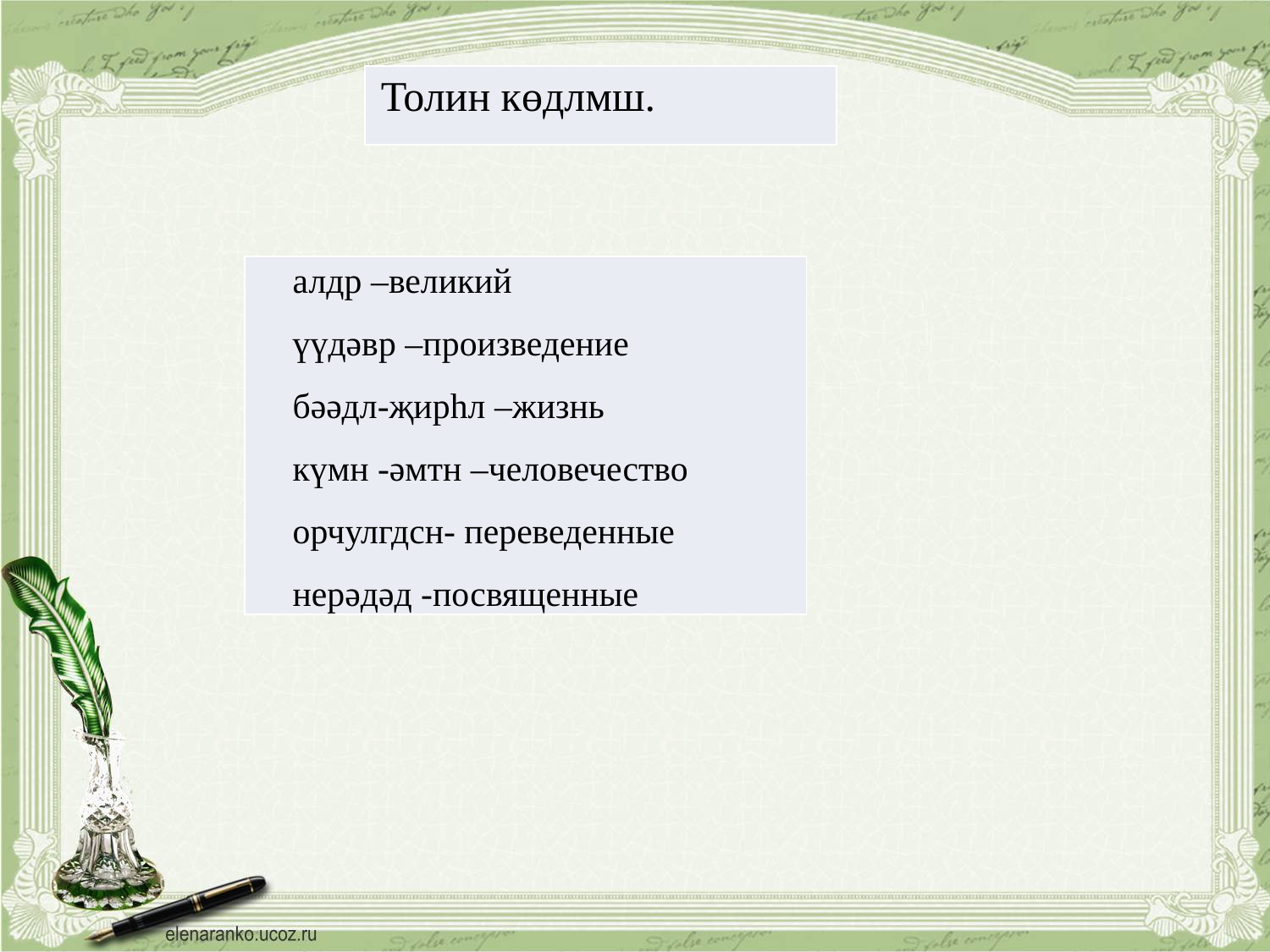

| Толин көдлмш. |
| --- |
| алдр –великий үүдәвр –произведение бәәдл-җирһл –жизнь күмн -әмтн –человечество орчулгдсн- переведенные нерəдəд -посвященные |
| --- |